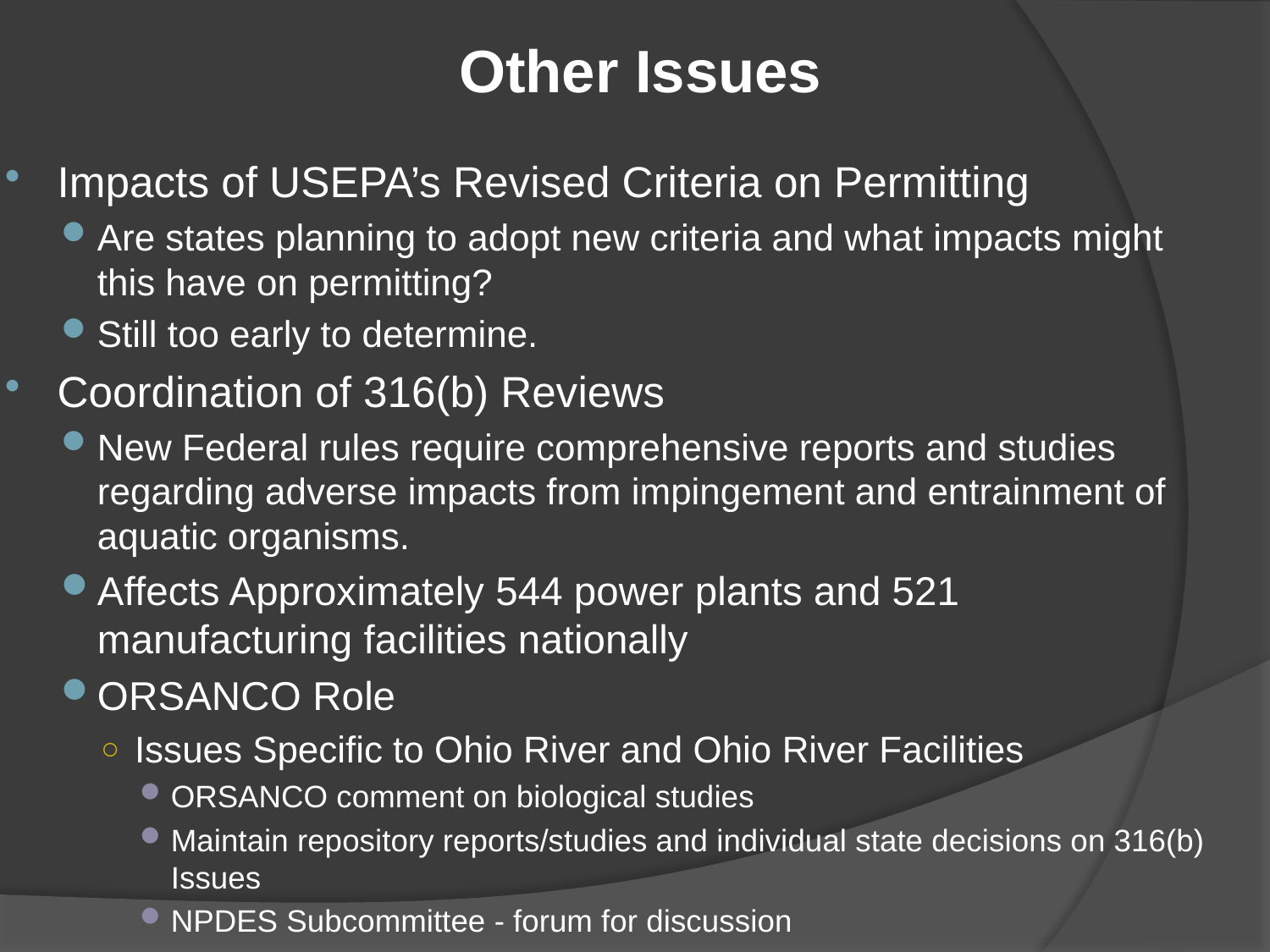

# Other Issues
Impacts of USEPA’s Revised Criteria on Permitting
Are states planning to adopt new criteria and what impacts might this have on permitting?
Still too early to determine.
Coordination of 316(b) Reviews
New Federal rules require comprehensive reports and studies regarding adverse impacts from impingement and entrainment of aquatic organisms.
Affects Approximately 544 power plants and 521 manufacturing facilities nationally
ORSANCO Role
Issues Specific to Ohio River and Ohio River Facilities
ORSANCO comment on biological studies
Maintain repository reports/studies and individual state decisions on 316(b) Issues
NPDES Subcommittee - forum for discussion